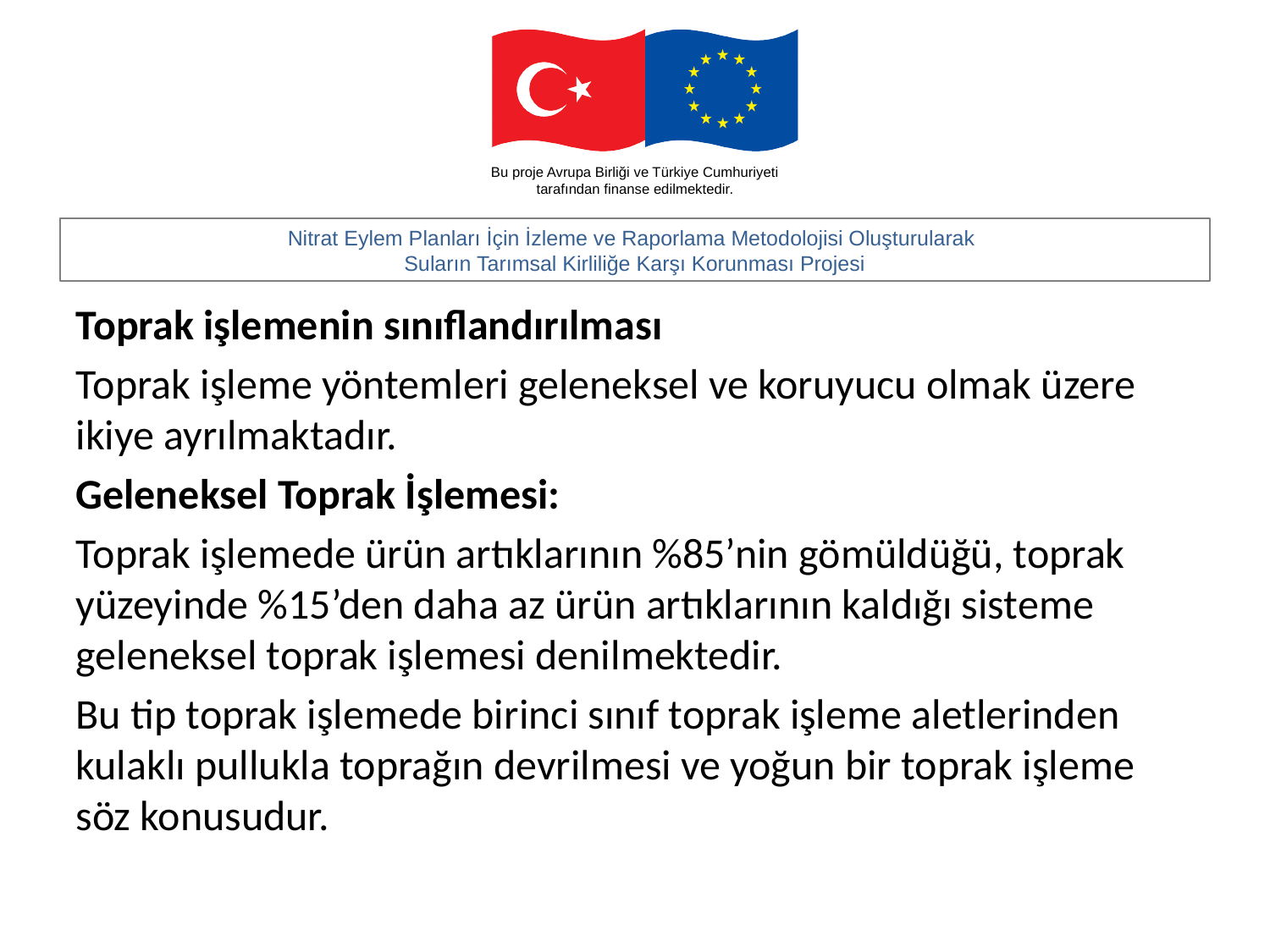

#
Toprak işlemenin sınıflandırılması
Toprak işleme yöntemleri geleneksel ve koruyucu olmak üzere ikiye ayrılmaktadır.
Geleneksel Toprak İşlemesi:
Toprak işlemede ürün artıklarının %85’nin gömüldüğü, toprak yüzeyinde %15’den daha az ürün artıklarının kaldığı sisteme geleneksel toprak işlemesi denilmektedir.
Bu tip toprak işlemede birinci sınıf toprak işleme aletlerinden kulaklı pullukla toprağın devrilmesi ve yoğun bir toprak işleme söz konusudur.